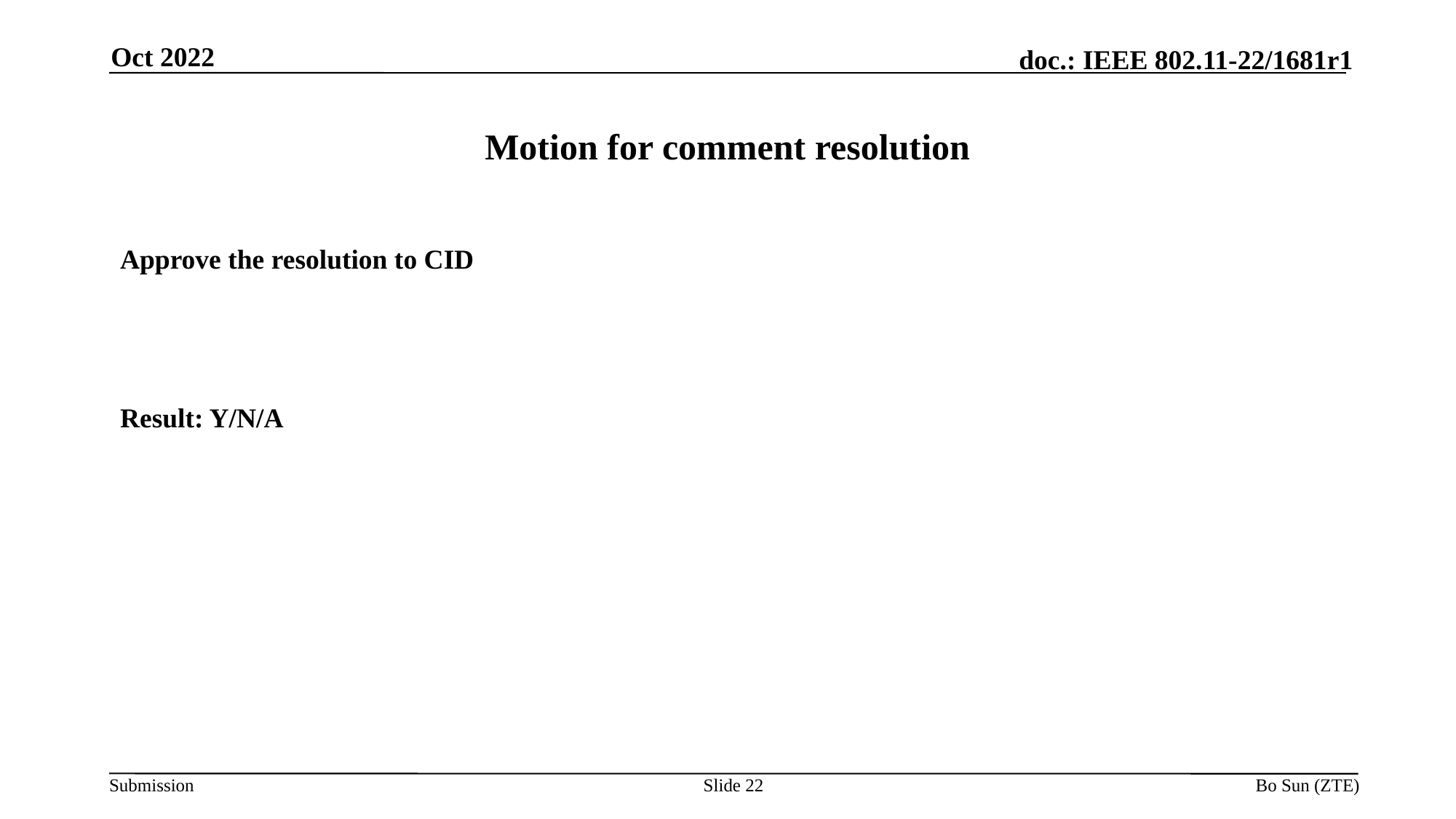

Oct 2022
# Motion for comment resolution
Approve the resolution to CID

Result: Y/N/A
Slide 22
Bo Sun (ZTE)